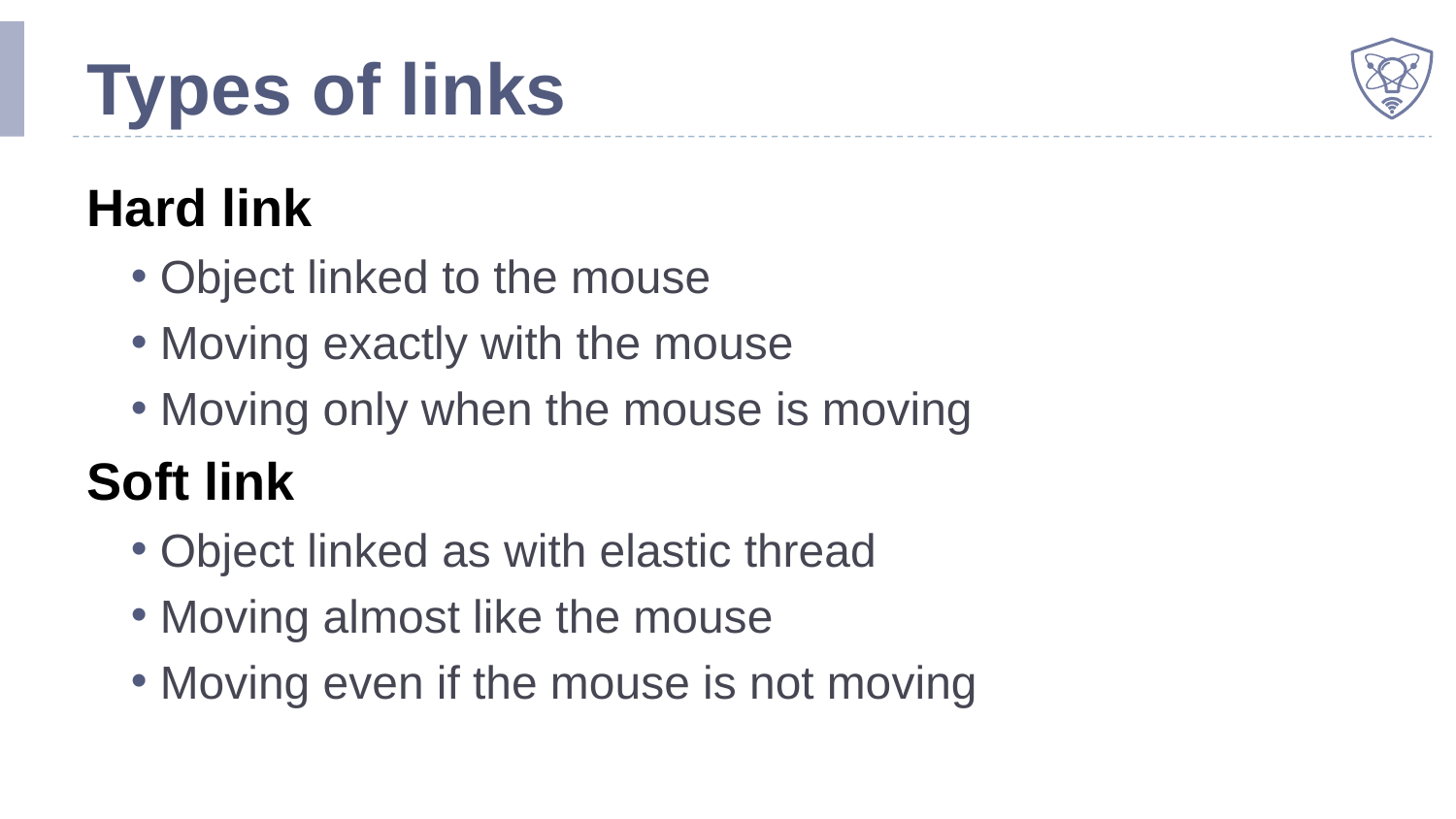

# Types of links
Hard link
Object linked to the mouse
Moving exactly with the mouse
Moving only when the mouse is moving
Soft link
Object linked as with elastic thread
Moving almost like the mouse
Moving even if the mouse is not moving